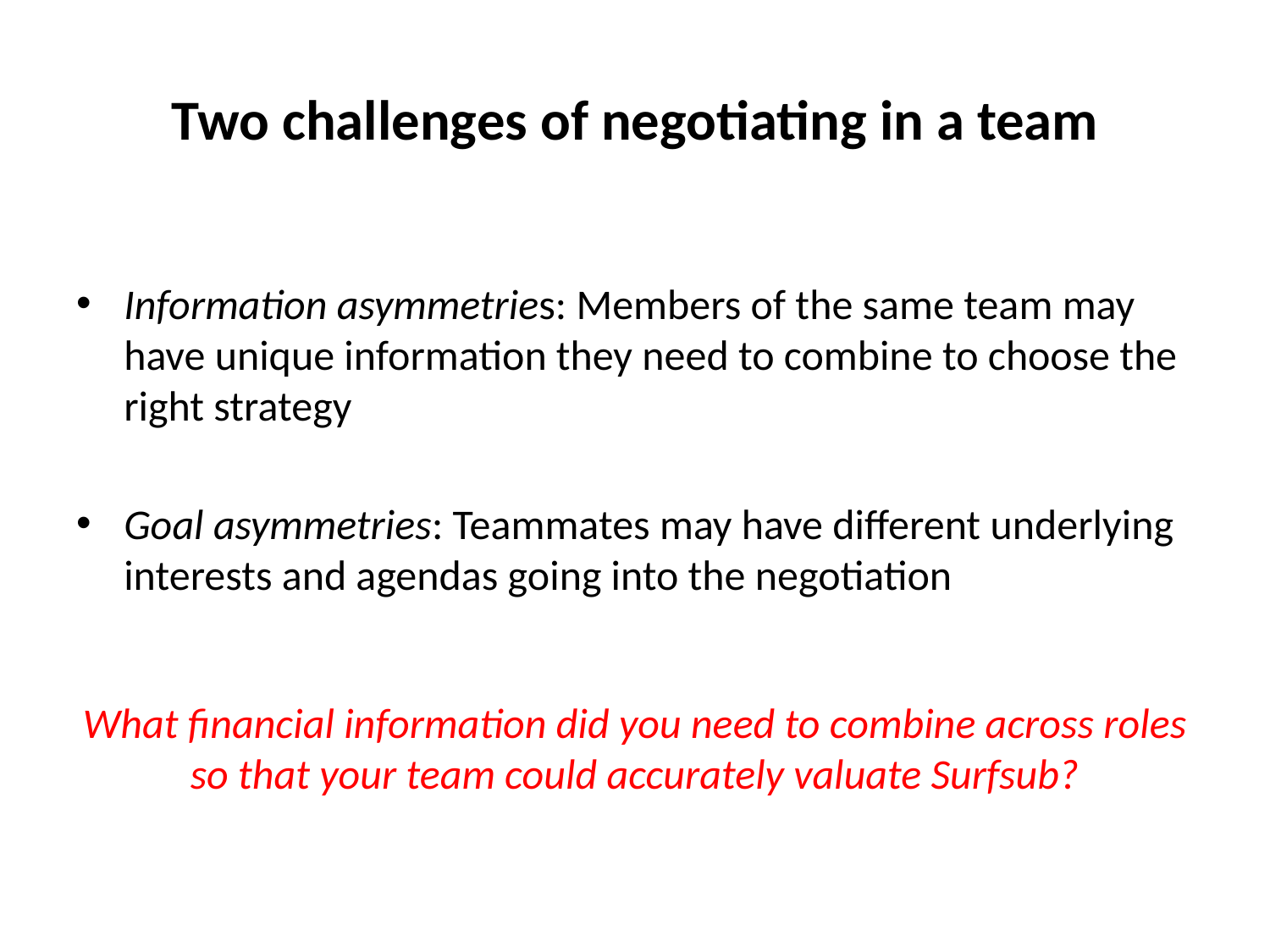

# Two challenges of negotiating in a team
Information asymmetries: Members of the same team may have unique information they need to combine to choose the right strategy

Goal asymmetries: Teammates may have different underlying interests and agendas going into the negotiation

What financial information did you need to combine across roles so that your team could accurately valuate Surfsub?